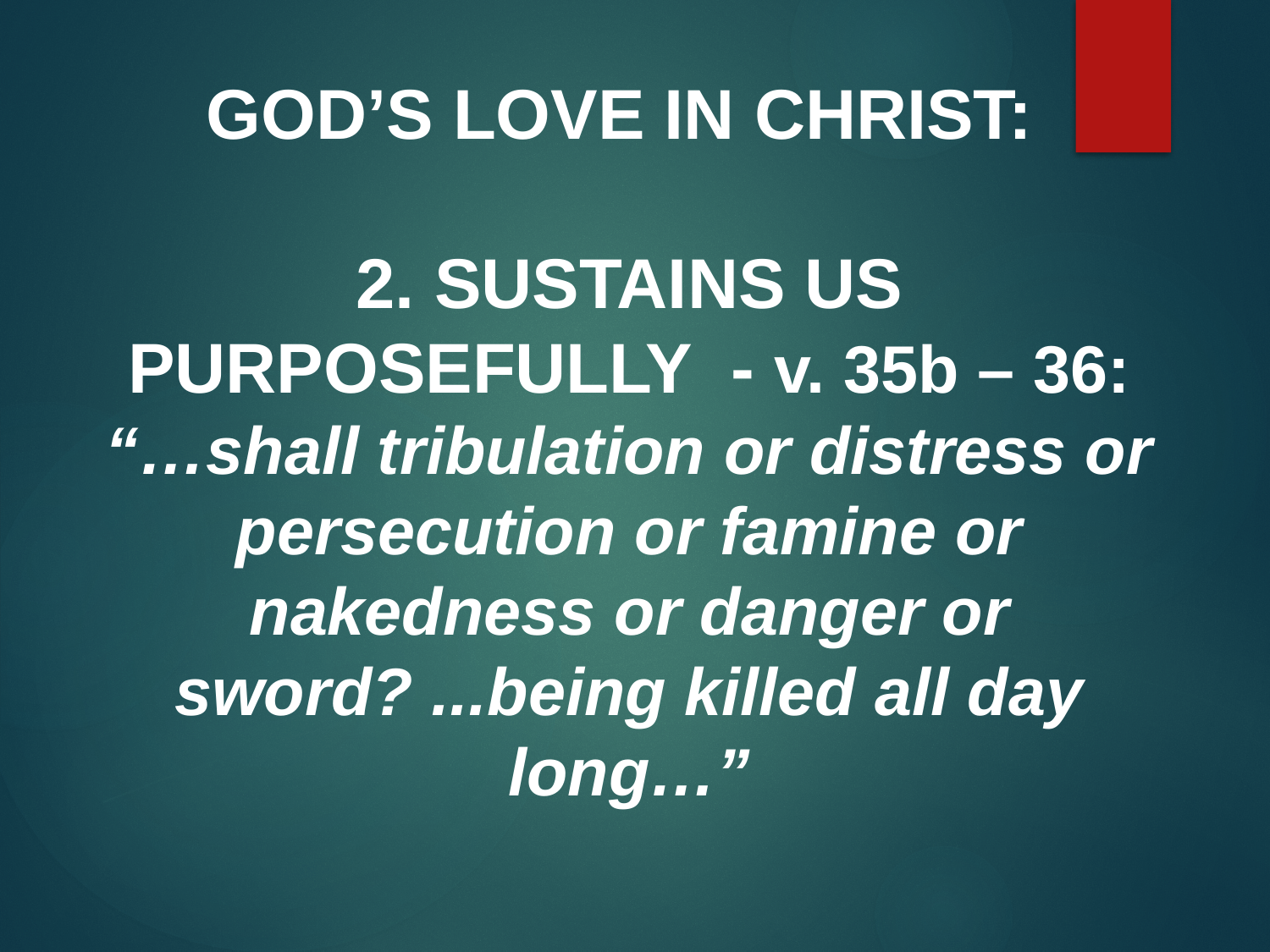

GOD’S LOVE IN CHRIST:

2. SUSTAINS US PURPOSEFULLY  - v. 35b – 36: “…shall tribulation or distress or persecution or famine or nakedness or danger or sword? ...being killed all day long…”